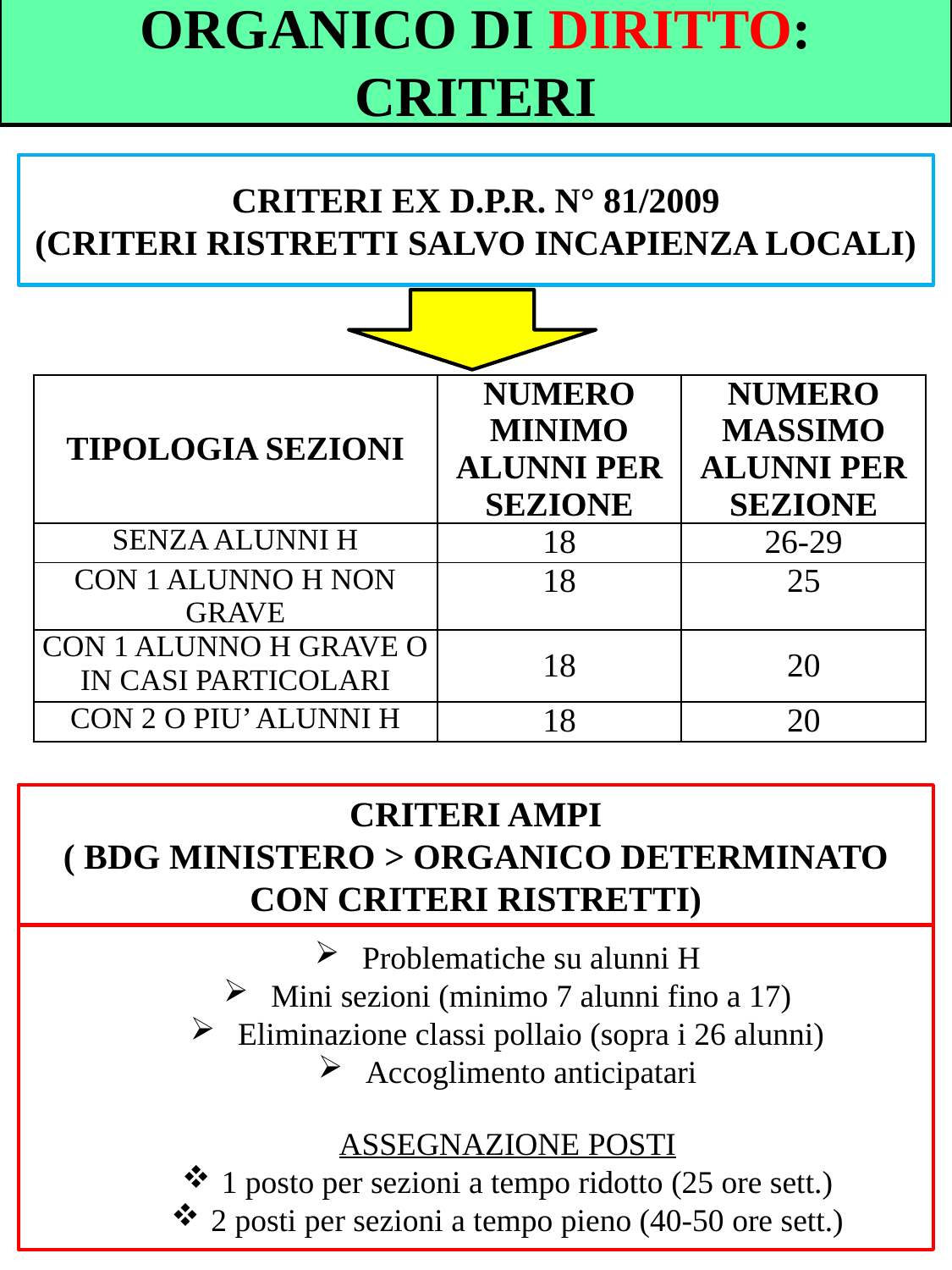

ORGANICO DI DIRITTO: CRITERI
CRITERI EX D.P.R. N° 81/2009
(CRITERI RISTRETTI SALVO INCAPIENZA LOCALI)

| TIPOLOGIA SEZIONI | NUMERO MINIMO ALUNNI PER SEZIONE | NUMERO MASSIMO ALUNNI PER SEZIONE |
| --- | --- | --- |
| SENZA ALUNNI H | 18 | 26-29 |
| CON 1 ALUNNO H NON GRAVE | 18 | 25 |
| CON 1 ALUNNO H GRAVE O IN CASI PARTICOLARI | 18 | 20 |
| CON 2 O PIU’ ALUNNI H | 18 | 20 |
CRITERI AMPI
( BDG MINISTERO > ORGANICO DETERMINATO CON CRITERI RISTRETTI)
Problematiche su alunni H
Mini sezioni (minimo 7 alunni fino a 17)
Eliminazione classi pollaio (sopra i 26 alunni)
Accoglimento anticipatari

ASSEGNAZIONE POSTI
1 posto per sezioni a tempo ridotto (25 ore sett.)
2 posti per sezioni a tempo pieno (40-50 ore sett.)